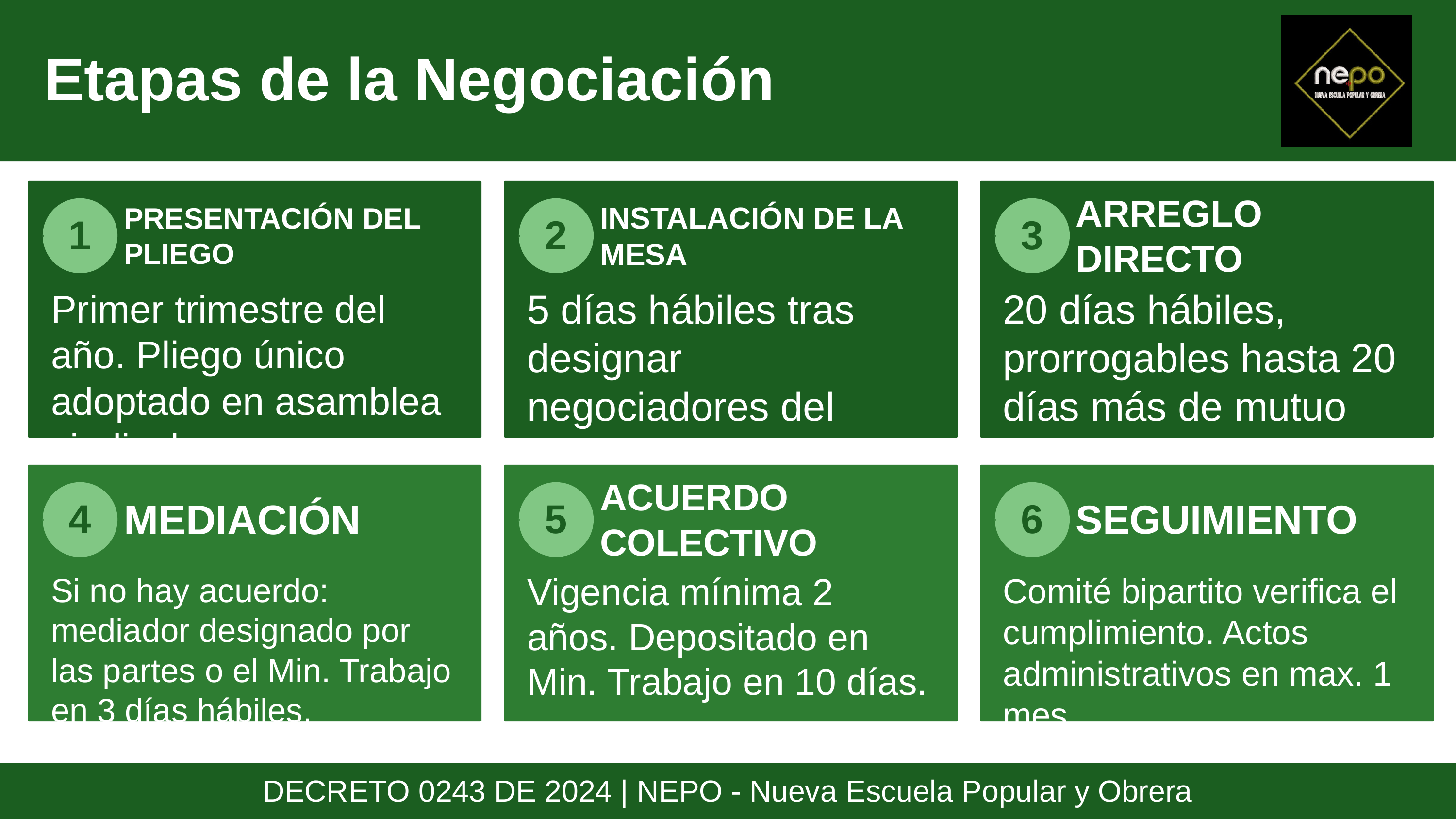

Etapas de la Negociación

PRESENTACIÓN DEL PLIEGO

INSTALACIÓN DE LA MESA

ARREGLO DIRECTO

1

2

3
5 días hábiles tras designar negociadores del Gobierno.
20 días hábiles, prorrogables hasta 20 días más de mutuo acuerdo.
Primer trimestre del año. Pliego único adoptado en asamblea sindical.

MEDIACIÓN

ACUERDO COLECTIVO

SEGUIMIENTO

4

5

6
Vigencia mínima 2 años. Depositado en Min. Trabajo en 10 días.
Si no hay acuerdo: mediador designado por las partes o el Min. Trabajo en 3 días hábiles.
Comité bipartito verifica el cumplimiento. Actos administrativos en max. 1 mes.

DECRETO 0243 DE 2024 | NEPO - Nueva Escuela Popular y Obrera